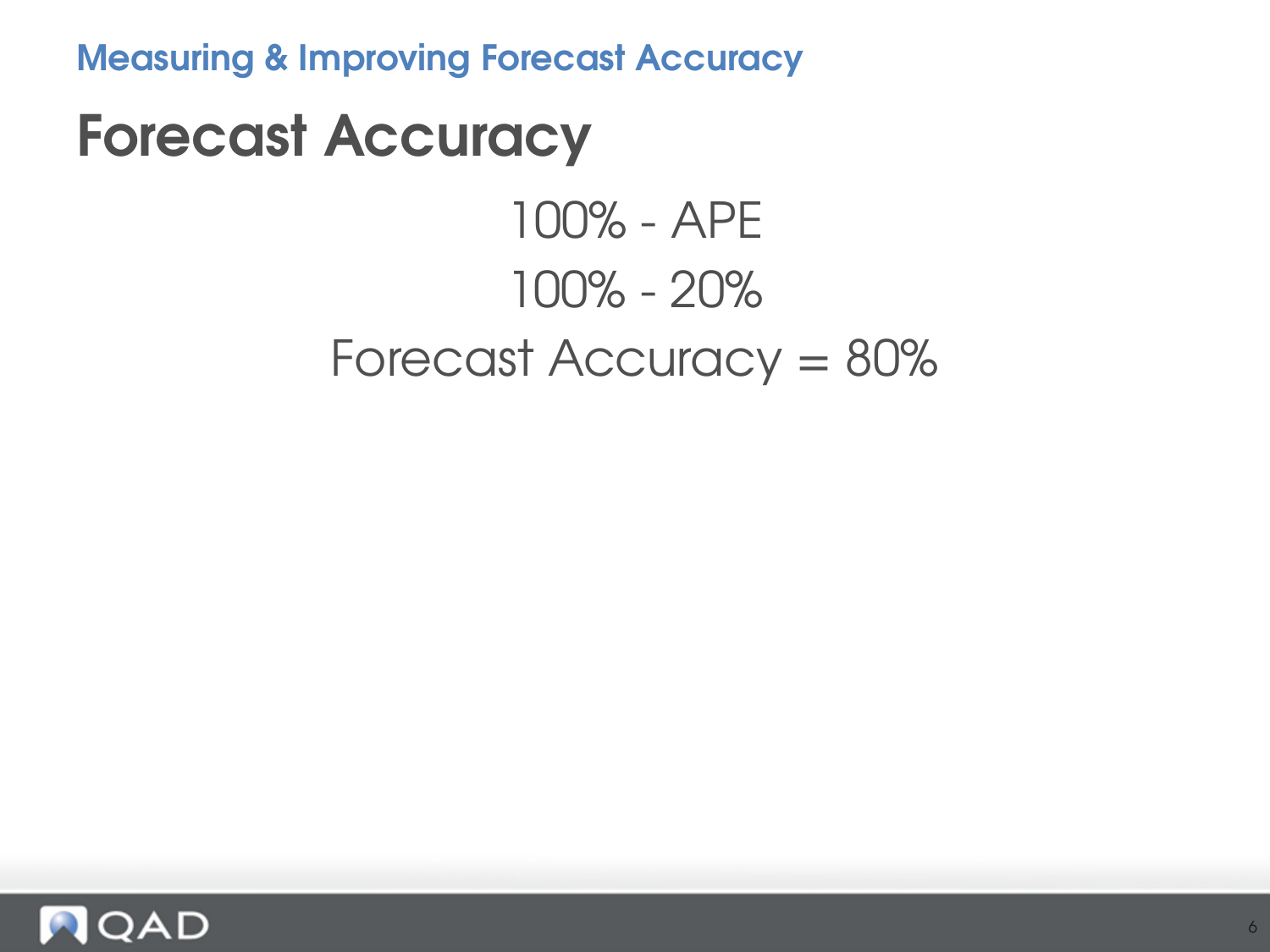

Measuring & Improving Forecast Accuracy
# Forecast Accuracy
100% - APE
100% - 20%
Forecast Accuracy = 80%

6